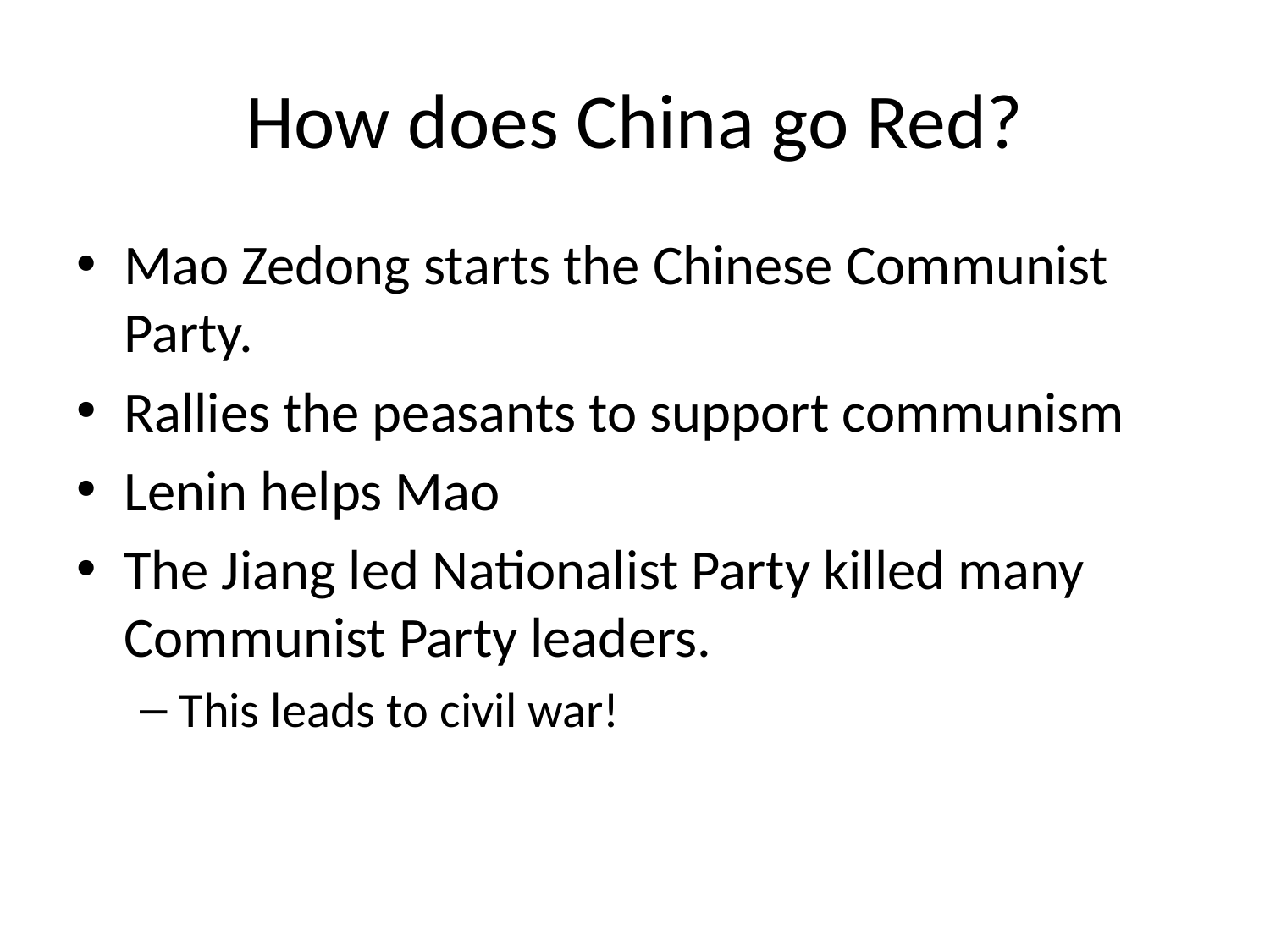

# How does China go Red?
Mao Zedong starts the Chinese Communist Party.
Rallies the peasants to support communism
Lenin helps Mao
The Jiang led Nationalist Party killed many Communist Party leaders.
This leads to civil war!